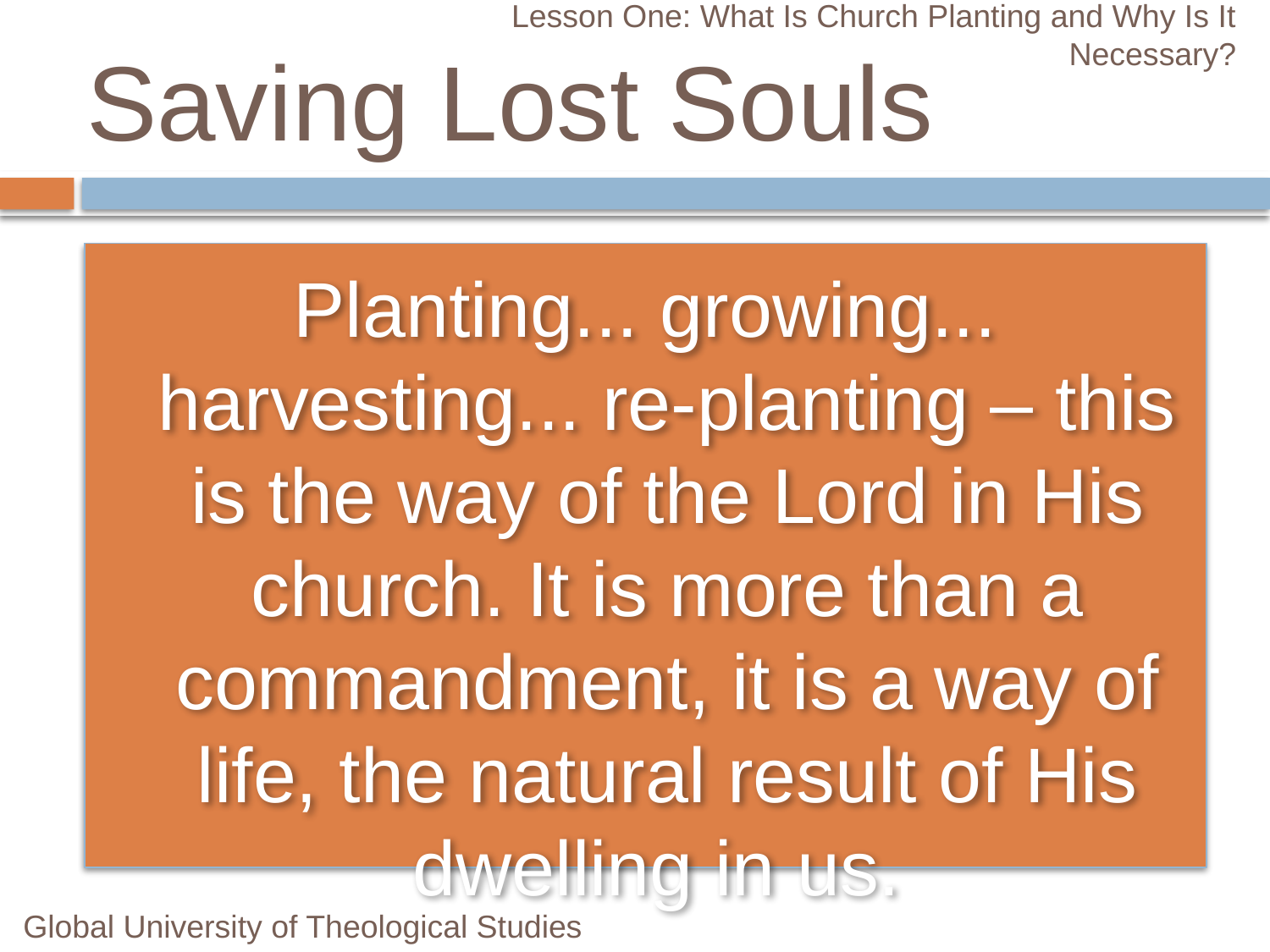

Lesson One: What Is Church Planting and Why Is It Necessary?
# Saving Lost Souls

Planting... growing... harvesting... re-planting – this is the way of the Lord in His church. It is more than a commandment, it is a way of life, the natural result of His dwelling in us.
Global University of Theological Studies